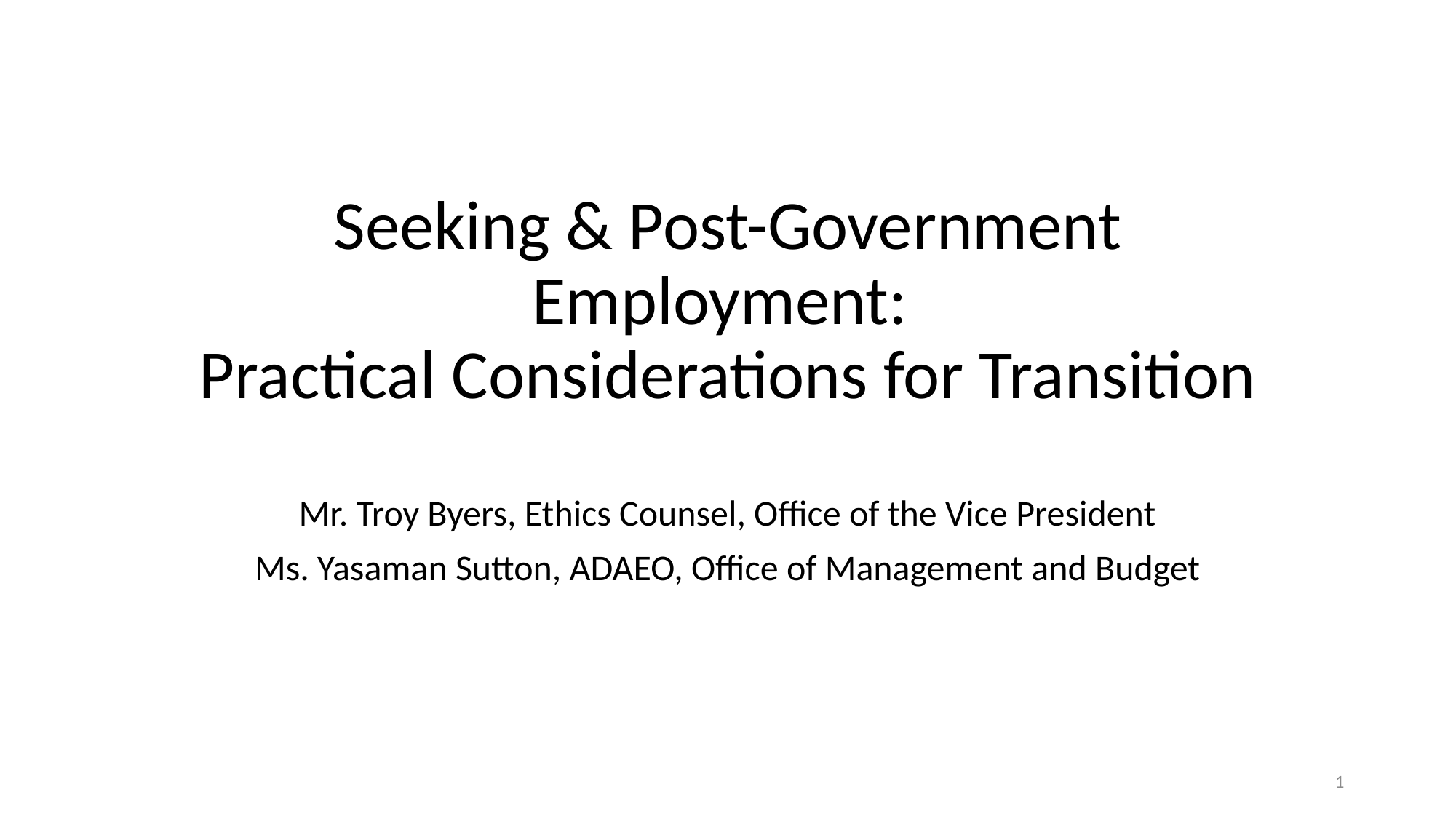

# Seeking & Post-Government Employment: Practical Considerations for Transition

Mr. Troy Byers, Ethics Counsel, Office of the Vice President
Ms. Yasaman Sutton, ADAEO, Office of Management and Budget

1